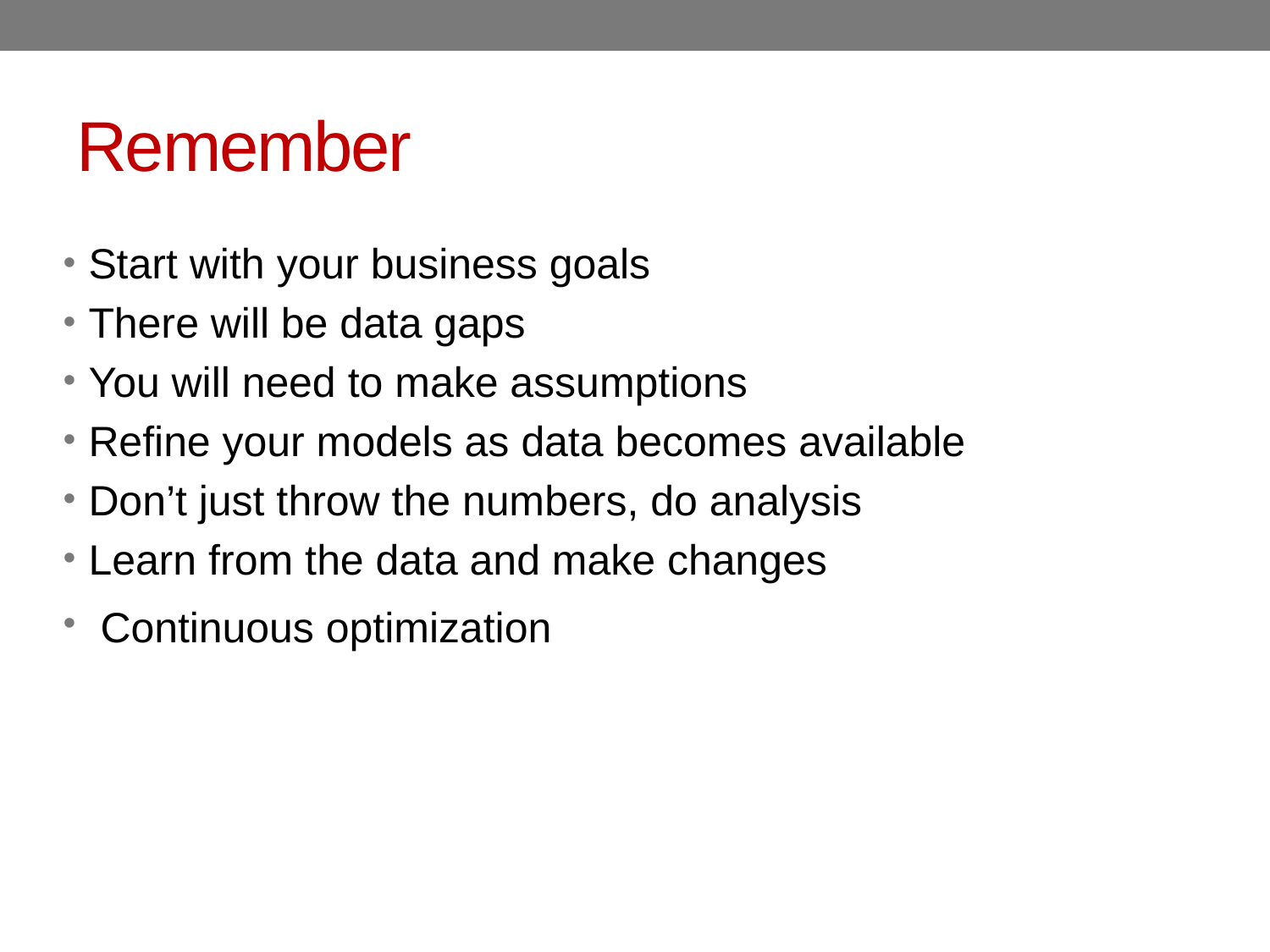

# Remember
Start with your business goals
There will be data gaps
You will need to make assumptions
Refine your models as data becomes available
Don’t just throw the numbers, do analysis
Learn from the data and make changes
 Continuous optimization is key to success